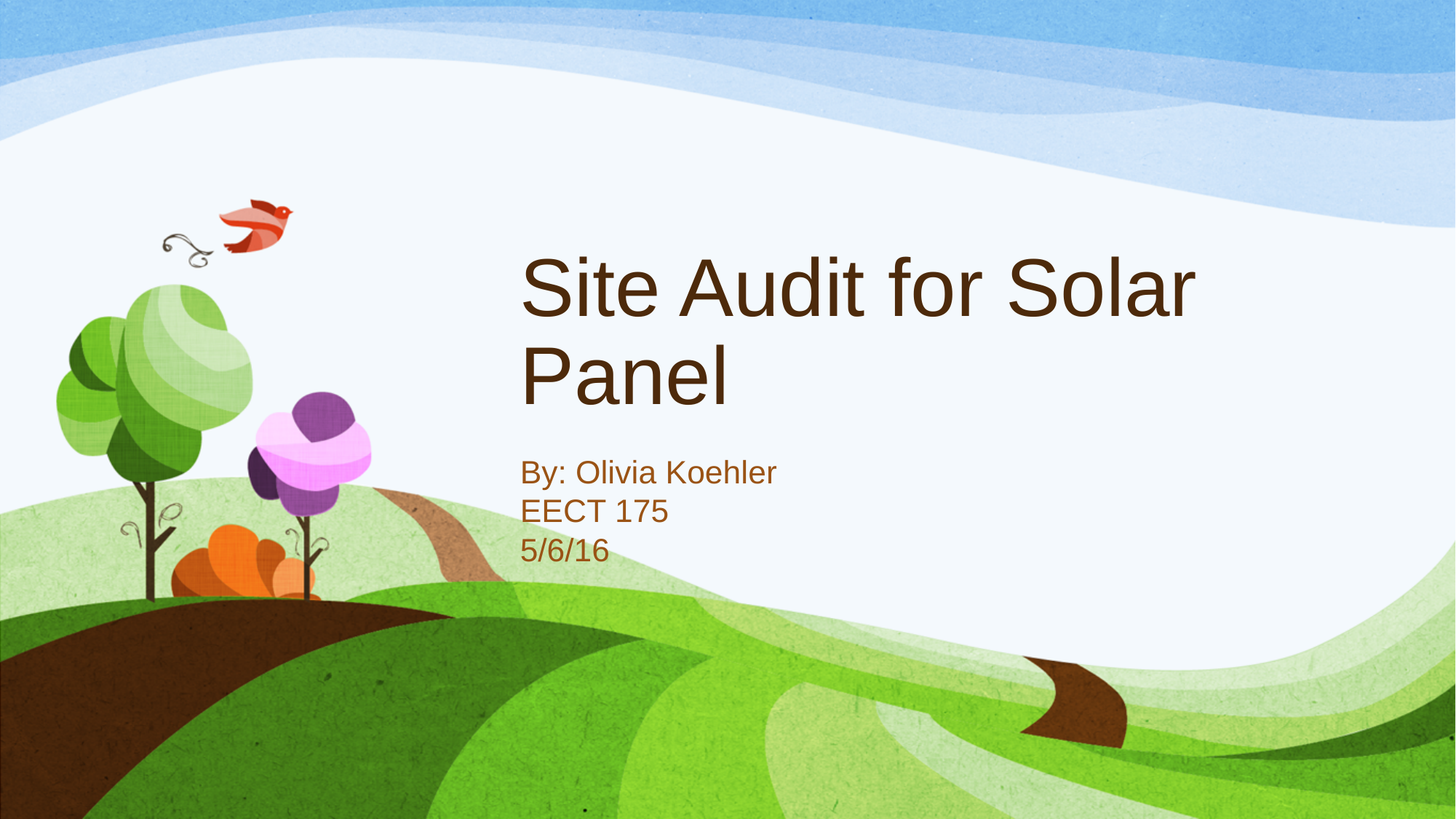

# Site Audit for Solar Panel
By: Olivia Koehler
EECT 175
5/6/16